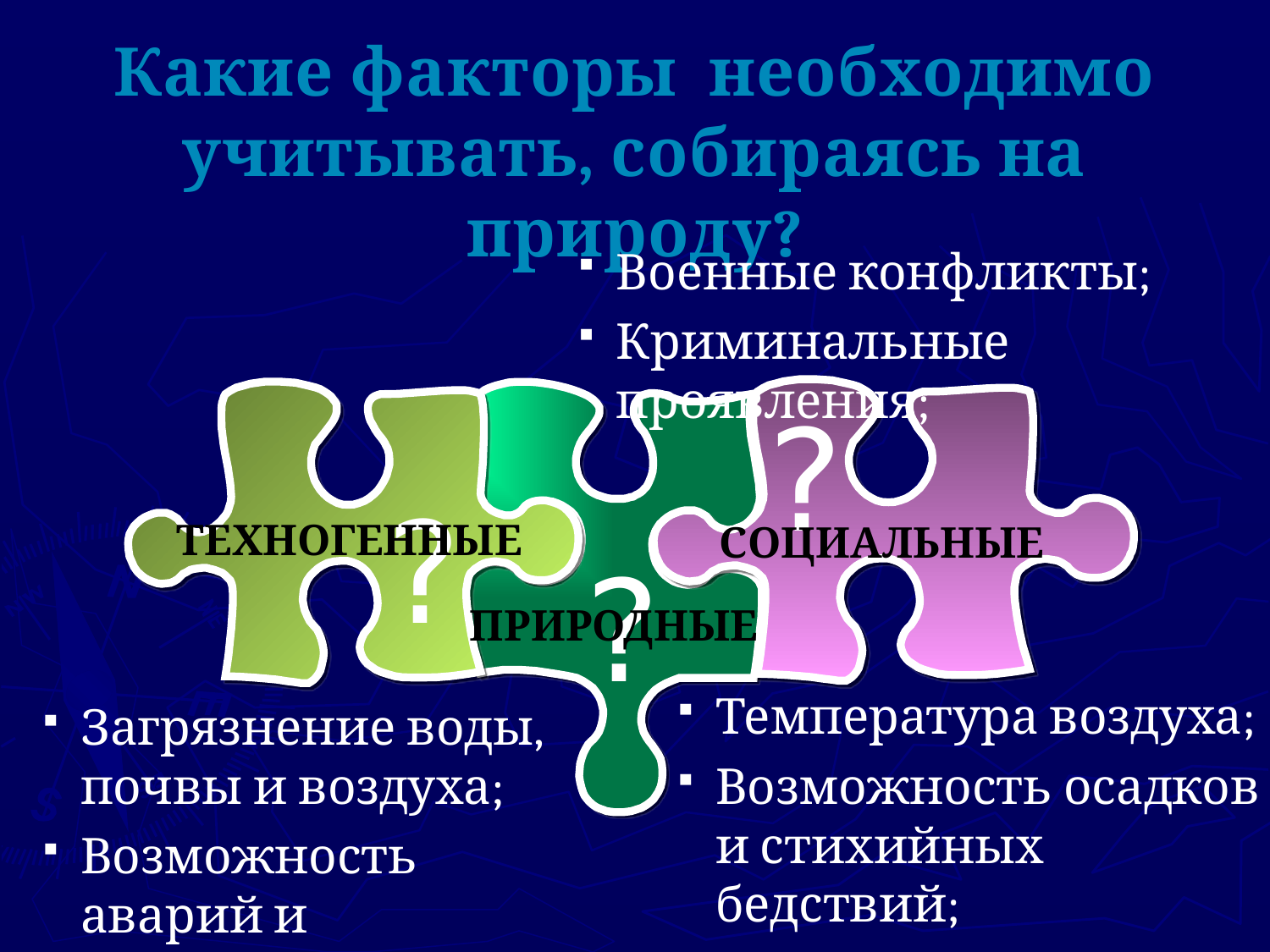

Какие факторы  необходимо учитывать, собираясь на природу?
Военные конфликты;
Криминальные проявления;

?
?
ТЕХНОГЕННЫЕ
СОЦИАЛЬНЫЕ
?
ПРИРОДНЫЕ
Температура воздуха;
Возможность осадков и стихийных бедствий;
Рельеф местности;
Загрязнение воды, почвы и воздуха;
Возможность аварий и катастроф;